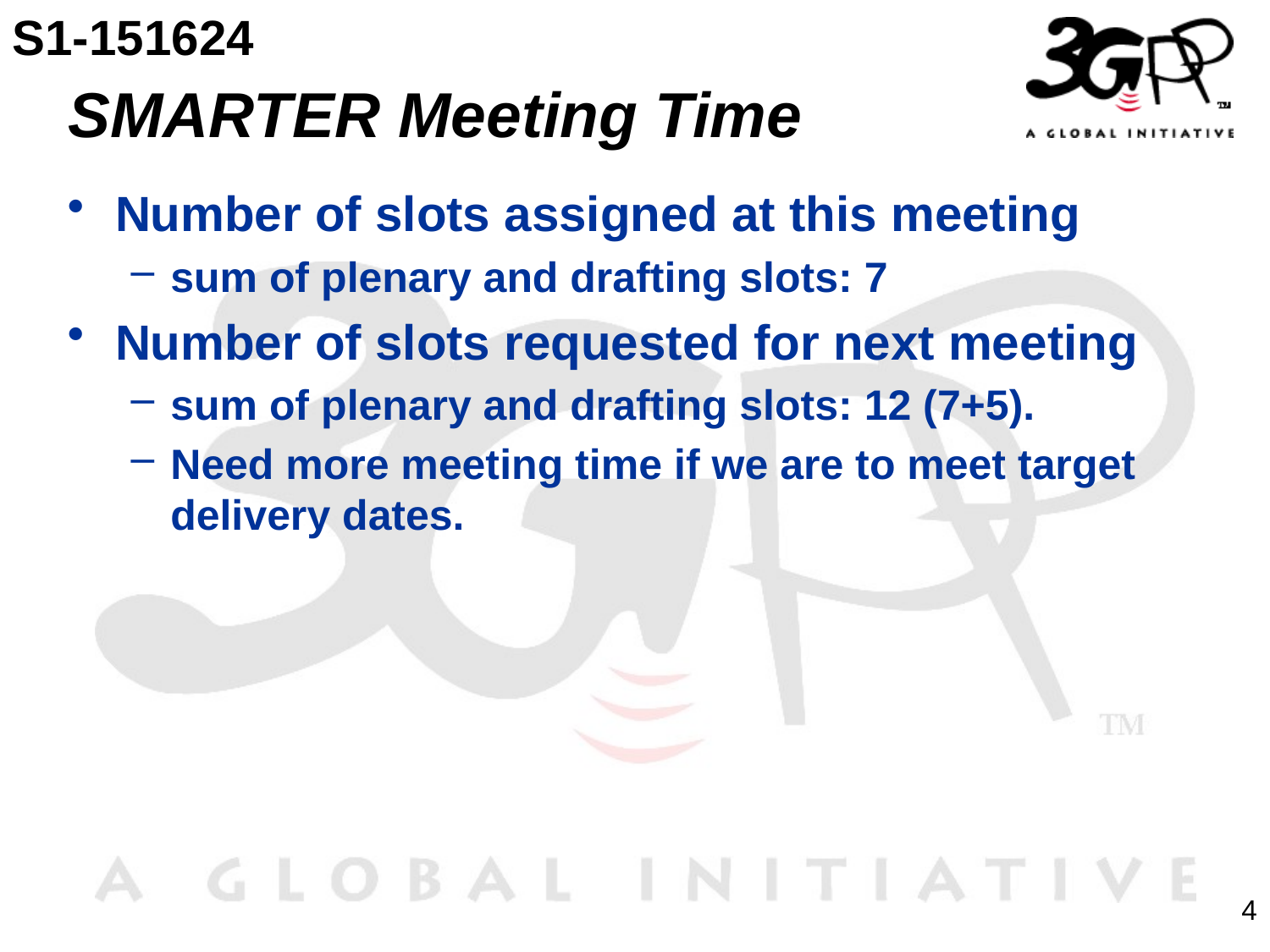

S1-151624
# SMARTER Meeting Time
Number of slots assigned at this meeting
sum of plenary and drafting slots: 7
Number of slots requested for next meeting
sum of plenary and drafting slots: 12 (7+5).
Need more meeting time if we are to meet target delivery dates.
4